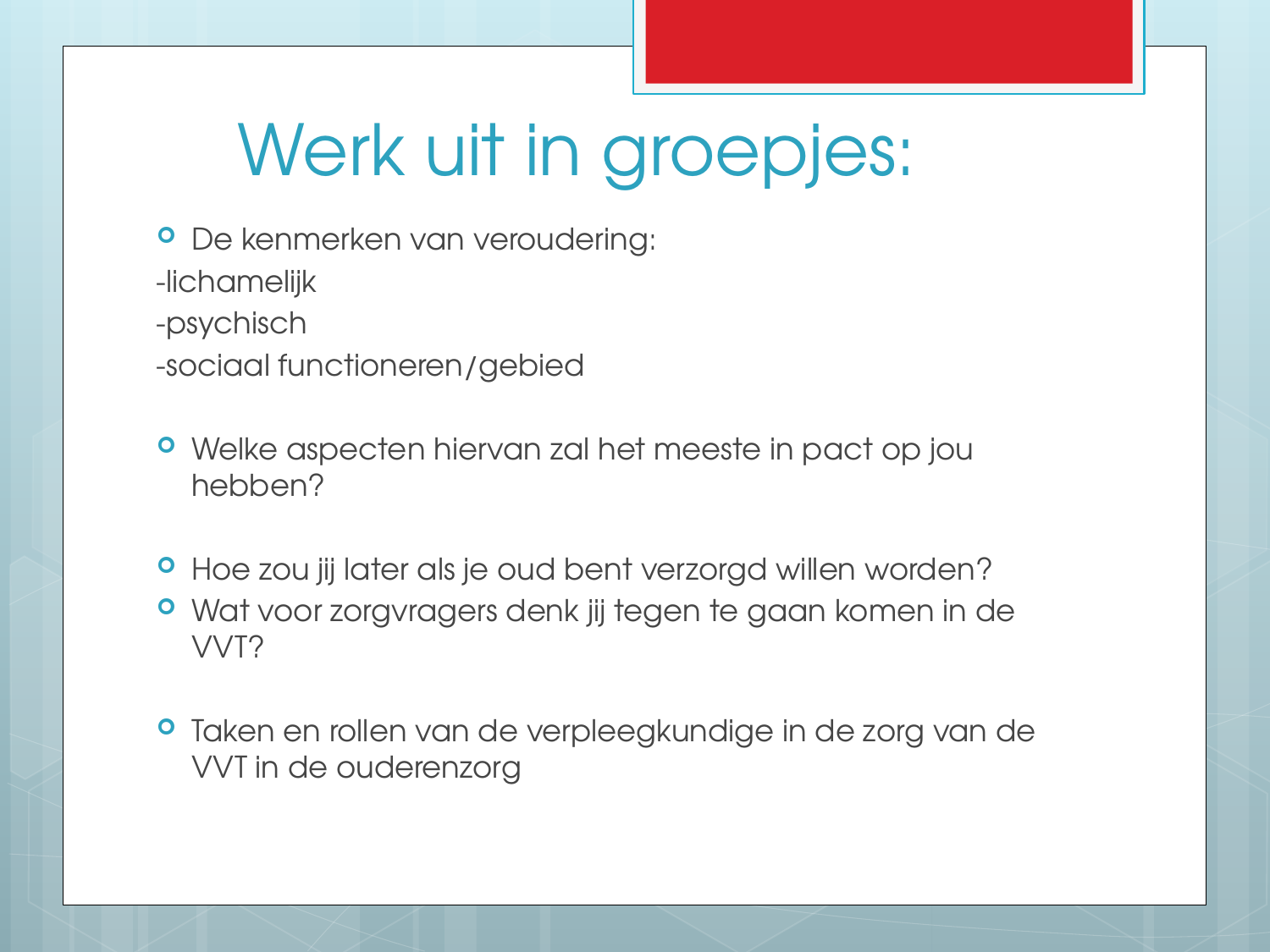

# Werk uit in groepjes:

De kenmerken van veroudering:
-lichamelijk
-psychisch
-sociaal functioneren/gebied

Welke aspecten hiervan zal het meeste in pact op jou hebben?

Hoe zou jij later als je oud bent verzorgd willen worden?
Wat voor zorgvragers denk jij tegen te gaan komen in de VVT?

Taken en rollen van de verpleegkundige in de zorg van de VVT in de ouderenzorg